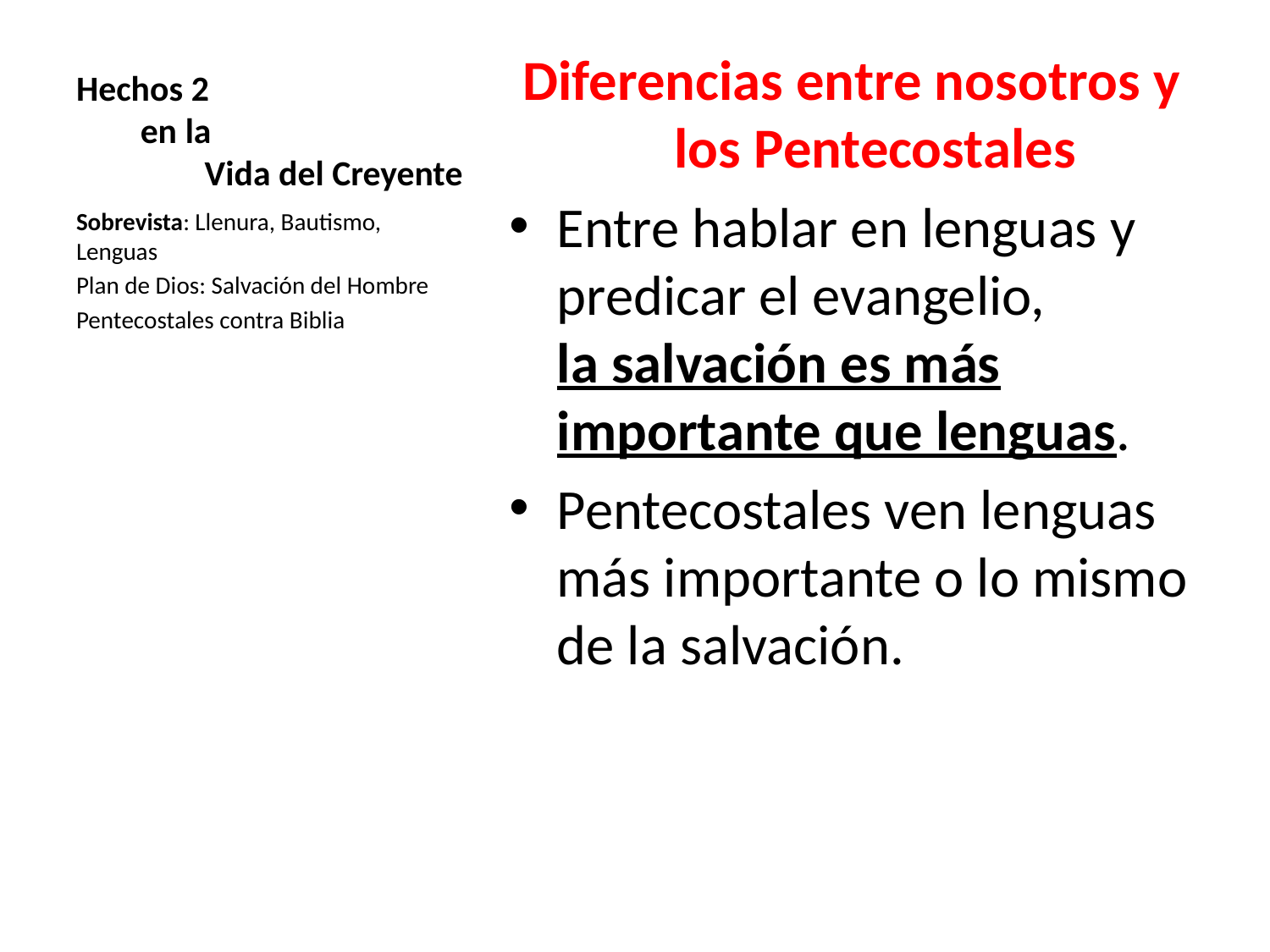

# Hechos 2 en la Vida del Creyente
Diferencias entre nosotros y los Pentecostales
Entre hablar en lenguas y predicar el evangelio,
la salvación es más importante que lenguas.
Pentecostales ven lenguas más importante o lo mismo de la salvación.

Sobrevista: Llenura, Bautismo,  Lenguas
Plan de Dios: Salvación del Hombre
Pentecostales contra Biblia